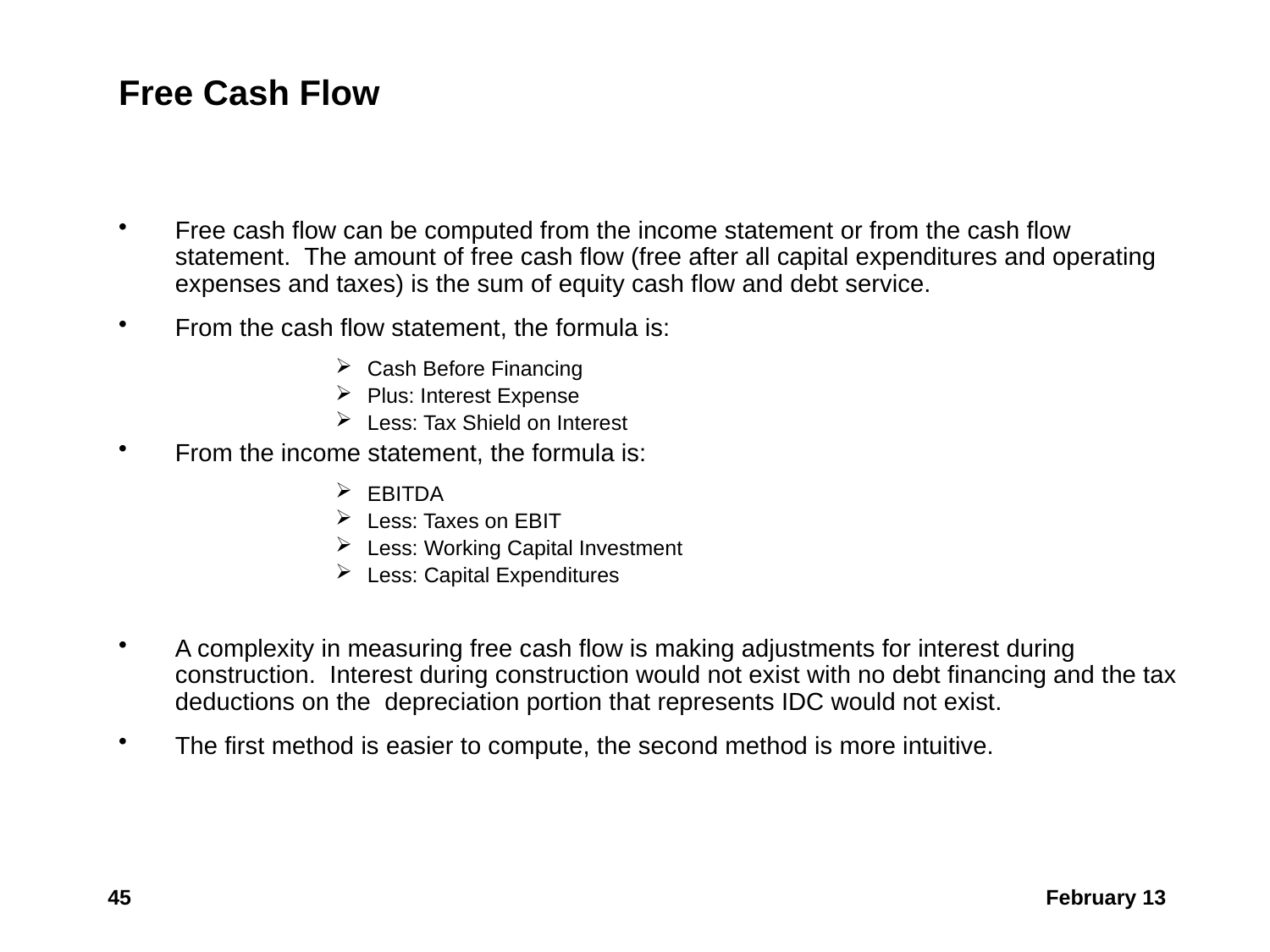

# Free Cash Flow
Free cash flow can be computed from the income statement or from the cash flow statement.  The amount of free cash flow (free after all capital expenditures and operating expenses and taxes) is the sum of equity cash flow and debt service.
From the cash flow statement, the formula is:
Cash Before Financing
Plus: Interest Expense
Less: Tax Shield on Interest
From the income statement, the formula is:
EBITDA
Less: Taxes on EBIT
Less: Working Capital Investment
Less: Capital Expenditures

A complexity in measuring free cash flow is making adjustments for interest during construction.  Interest during construction would not exist with no debt financing and the tax deductions on the  depreciation portion that represents IDC would not exist.
The first method is easier to compute, the second method is more intuitive.